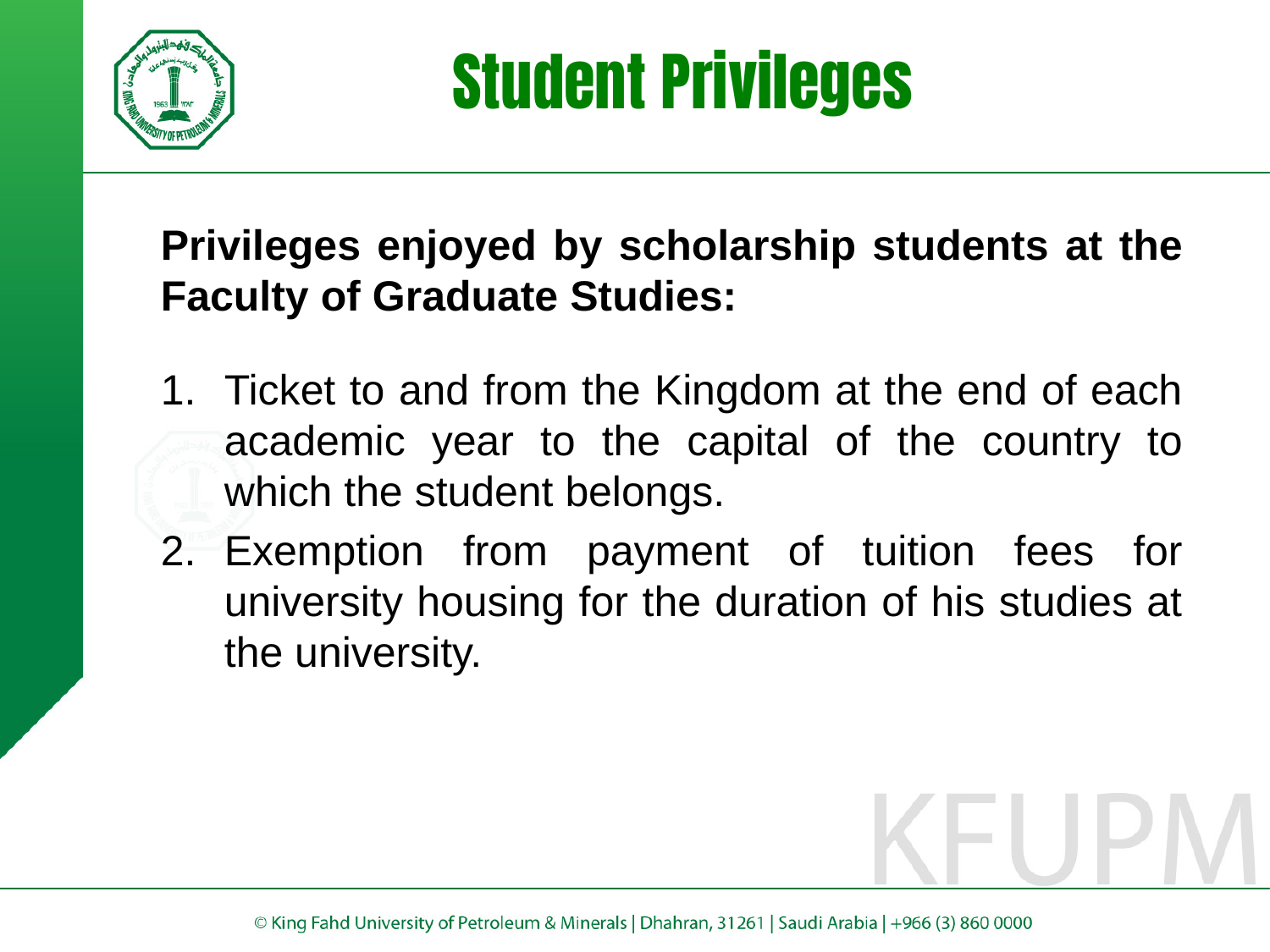

# Student Privileges
Privileges enjoyed by scholarship students at the Faculty of Graduate Studies:

Ticket to and from the Kingdom at the end of each academic year to the capital of the country to which the student belongs.
Exemption from payment of tuition fees for university housing for the duration of his studies at the university.